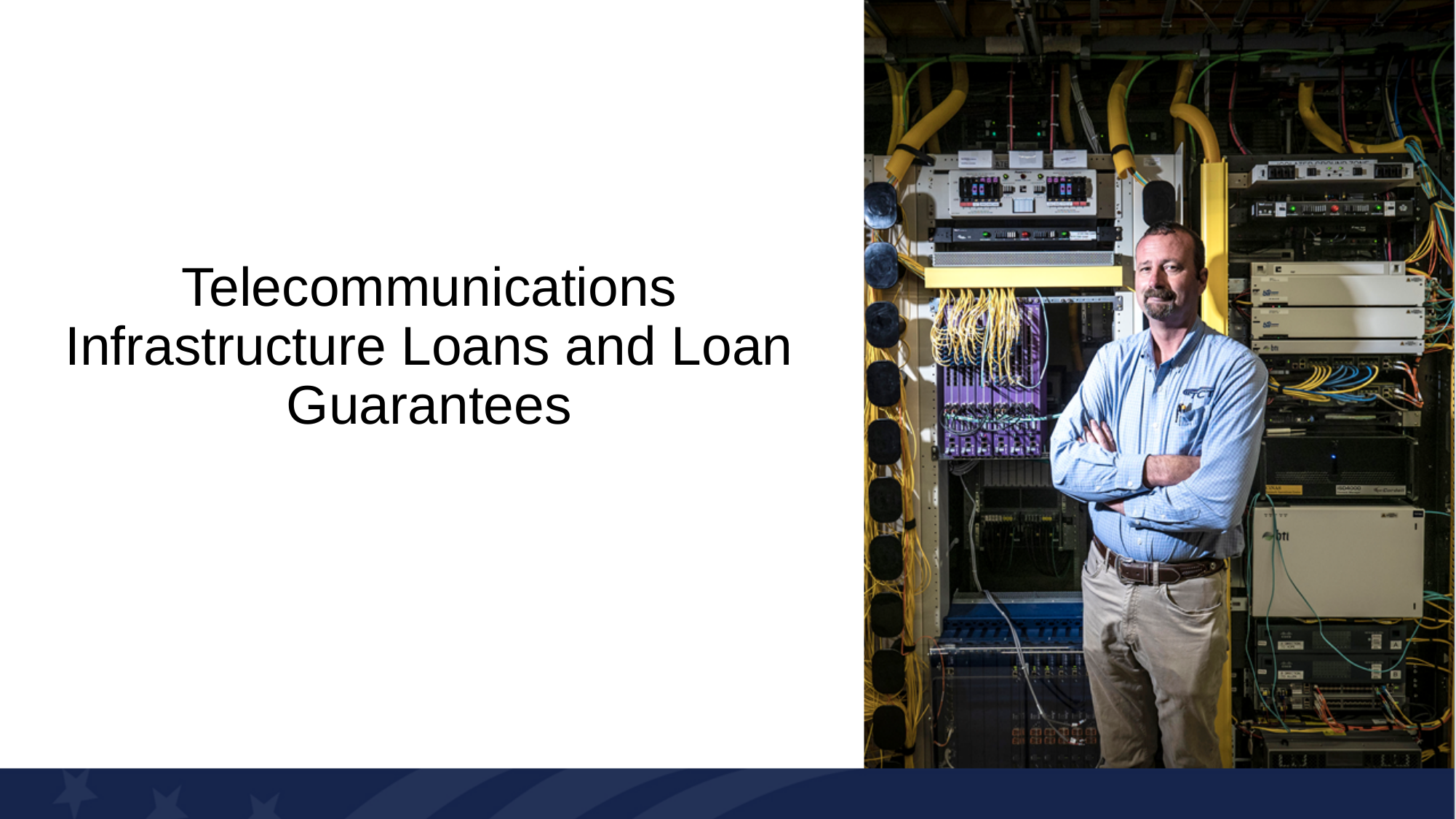

# Telecommunications Infrastructure Loans and Loan Guarantees